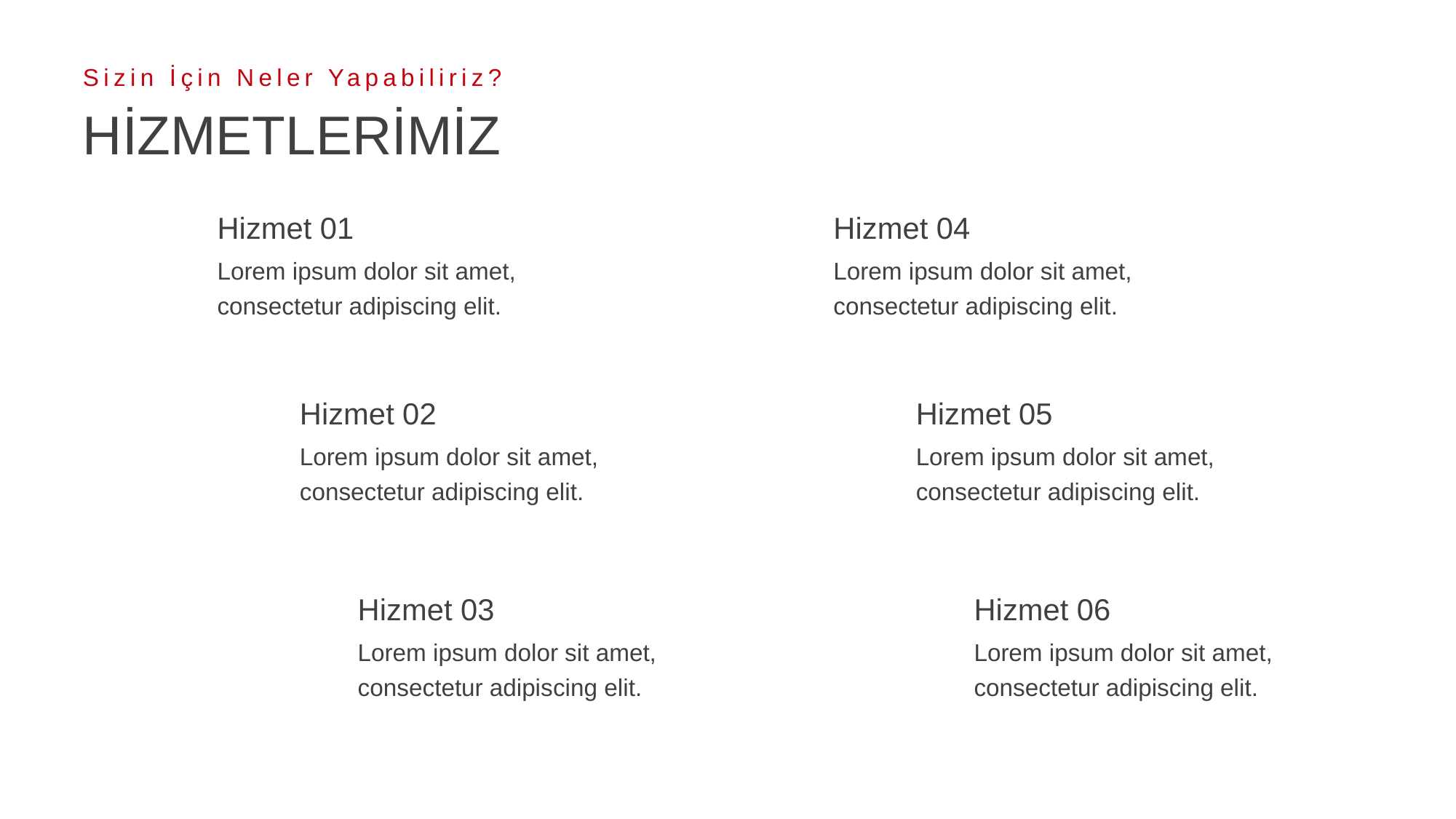

Sizin İçin Neler Yapabiliriz?
# HİZMETLERİMİZ

Hizmet 01
Hizmet 04
Lorem ipsum dolor sit amet, consectetur adipiscing elit.
Lorem ipsum dolor sit amet, consectetur adipiscing elit.

Hizmet 02

Hizmet 05
Lorem ipsum dolor sit amet, consectetur adipiscing elit.
Lorem ipsum dolor sit amet, consectetur adipiscing elit.
Hizmet 03
Hizmet 06

Lorem ipsum dolor sit amet, consectetur adipiscing elit.
Lorem ipsum dolor sit amet, consectetur adipiscing elit.